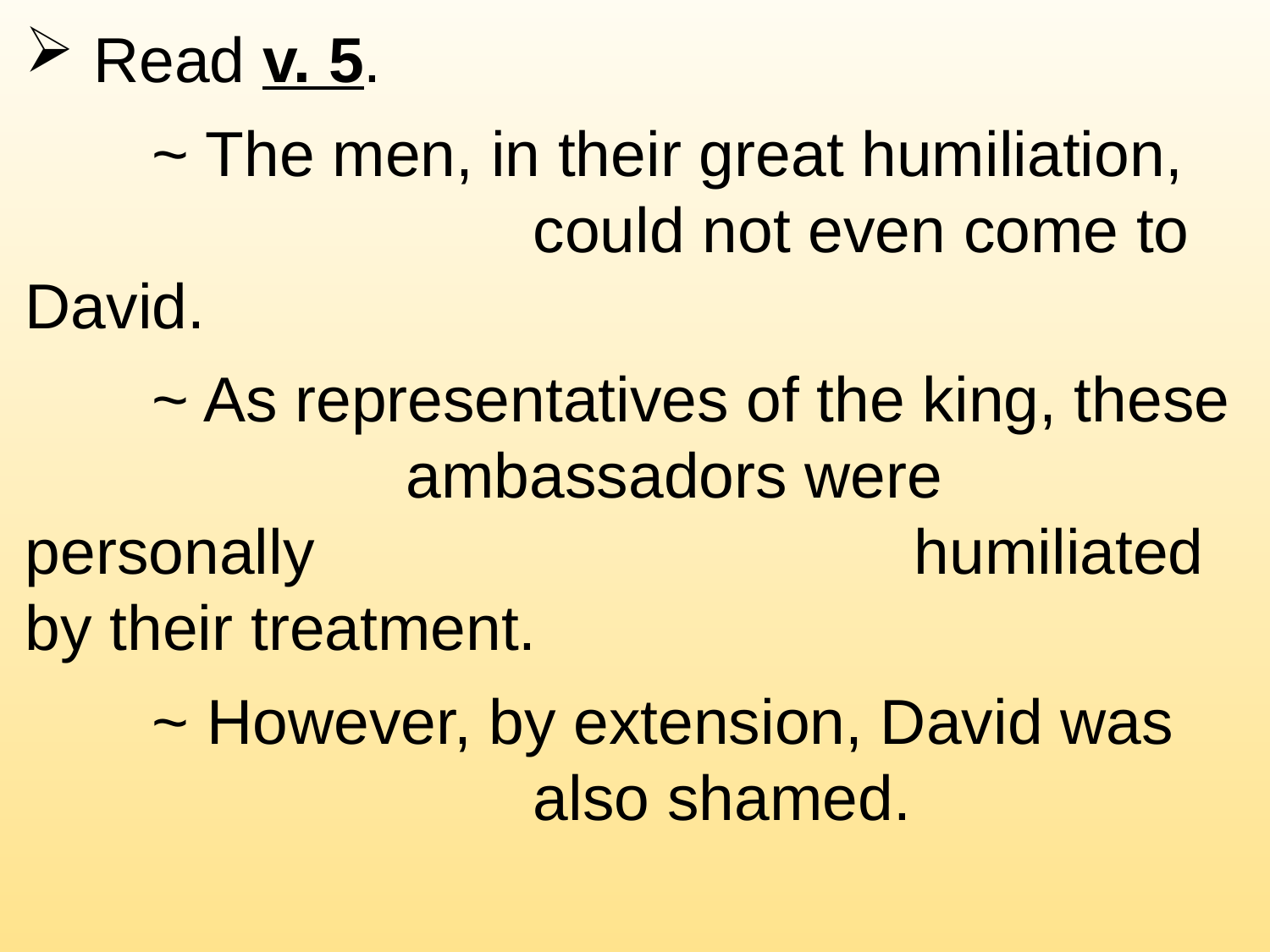

Read v. 5.
	~ The men, in their great humiliation, 				could not even come to David.
	~ As representatives of the king, these 			ambassadors were personally 					humiliated by their treatment.
	~ However, by extension, David was 				also shamed.